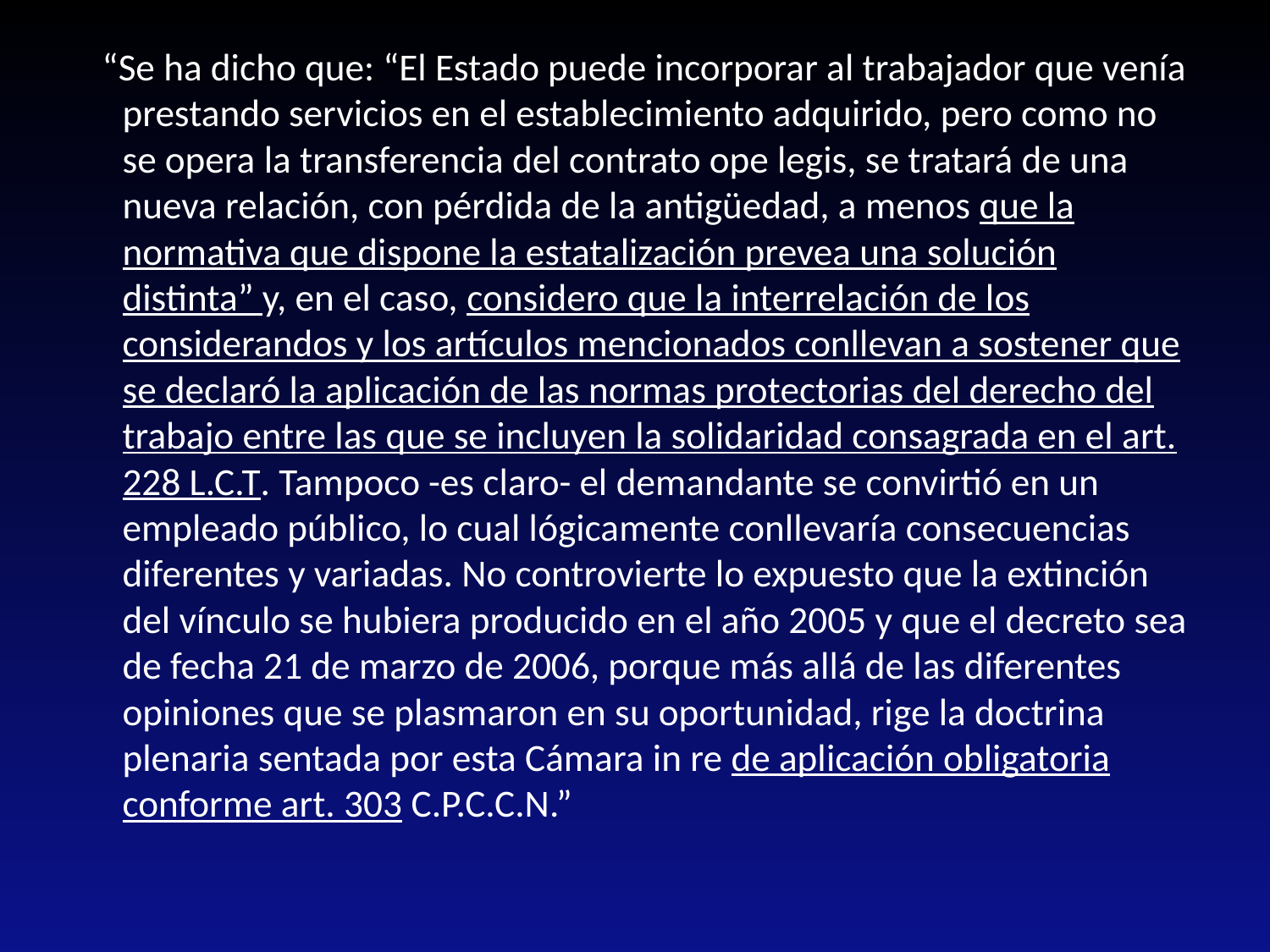

“Se ha dicho que: “El Estado puede incorporar al trabajador que venía prestando servicios en el establecimiento adquirido, pero como no se opera la transferencia del contrato ope legis, se tratará de una nueva relación, con pérdida de la antigüedad, a menos que la normativa que dispone la estatalización prevea una solución distinta” y, en el caso, considero que la interrelación de los considerandos y los artículos mencionados conllevan a sostener que se declaró la aplicación de las normas protectorias del derecho del trabajo entre las que se incluyen la solidaridad consagrada en el art. 228 L.C.T. Tampoco -es claro- el demandante se convirtió en un empleado público, lo cual lógicamente conllevaría consecuencias diferentes y variadas. No controvierte lo expuesto que la extinción del vínculo se hubiera producido en el año 2005 y que el decreto sea de fecha 21 de marzo de 2006, porque más allá de las diferentes opiniones que se plasmaron en su oportunidad, rige la doctrina plenaria sentada por esta Cámara in re de aplicación obligatoria conforme art. 303 C.P.C.C.N.”